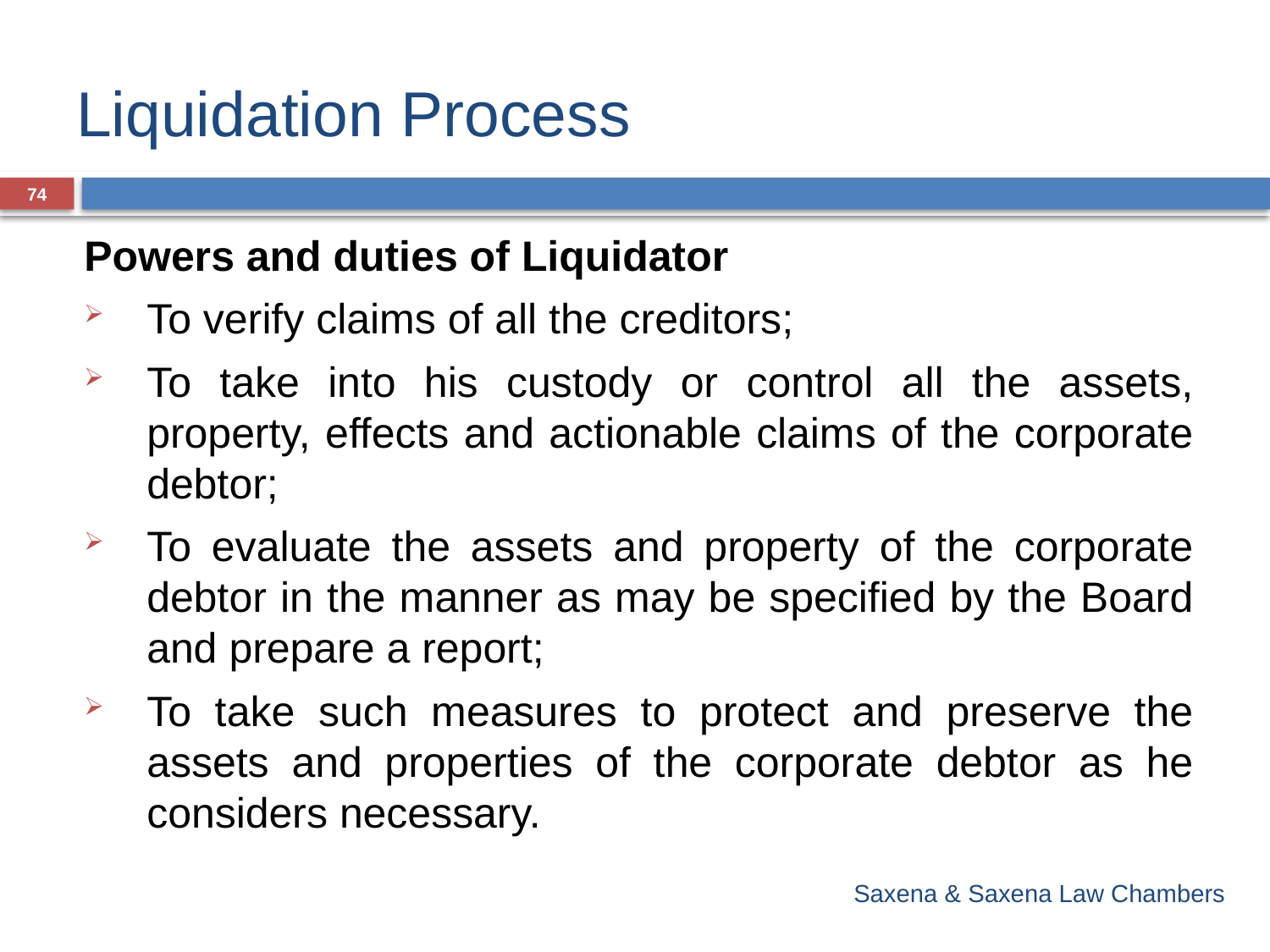

# Liquidation Process
74
Powers and duties of Liquidator
To verify claims of all the creditors;
To take into his custody or control all the assets, property, effects and actionable claims of the corporate debtor;
To evaluate the assets and property of the corporate debtor in the manner as may be specified by the Board and prepare a report;
To take such measures to protect and preserve the assets and properties of the corporate debtor as he considers necessary.

Saxena & Saxena Law Chambers